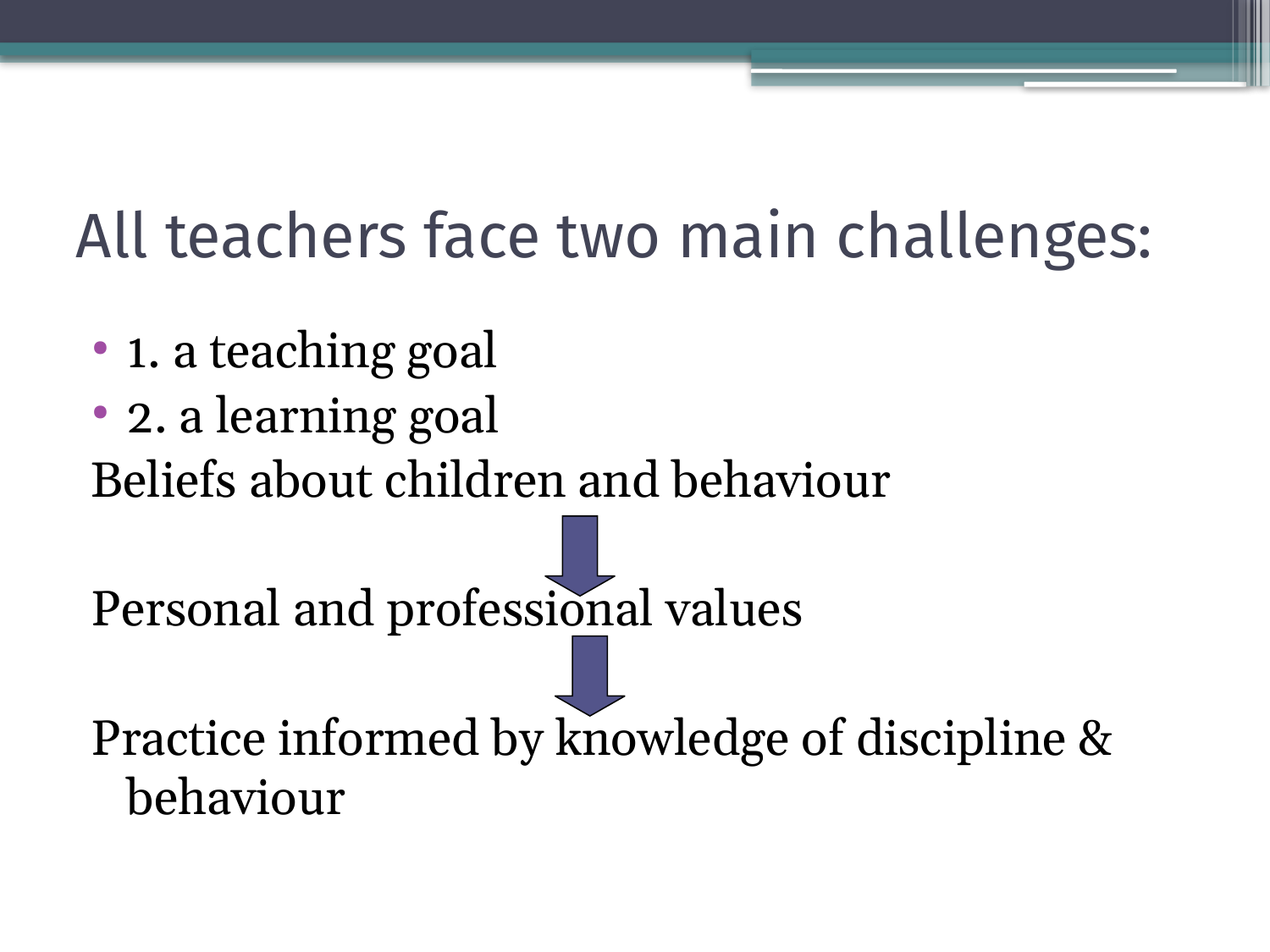

# All teachers face two main challenges:
1. a teaching goal
2. a learning goal
Beliefs about children and behaviour

Personal and professional values

Practice informed by knowledge of discipline & behaviour